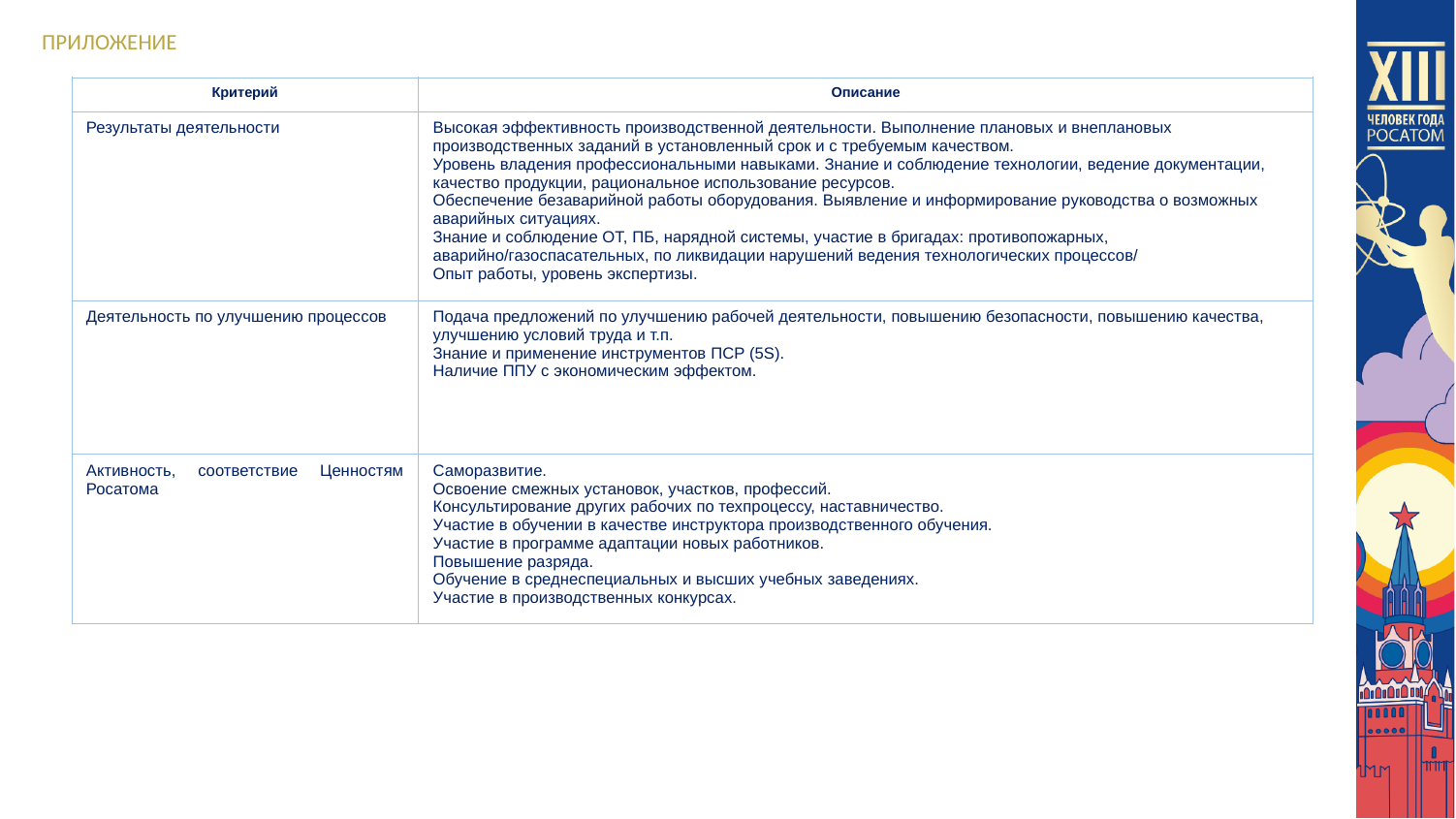

ПРИЛОЖЕНИЕ
| Критерий | Описание |
| --- | --- |
| Результаты деятельности | Высокая эффективность производственной деятельности. Выполнение плановых и внеплановых производственных заданий в установленный срок и с требуемым качеством. Уровень владения профессиональными навыками. Знание и соблюдение технологии, ведение документации, качество продукции, рациональное использование ресурсов. Обеспечение безаварийной работы оборудования. Выявление и информирование руководства о возможных аварийных ситуациях. Знание и соблюдение ОТ, ПБ, нарядной системы, участие в бригадах: противопожарных, аварийно/газоспасательных, по ликвидации нарушений ведения технологических процессов/ Опыт работы, уровень экспертизы. |
| Деятельность по улучшению процессов | Подача предложений по улучшению рабочей деятельности, повышению безопасности, повышению качества, улучшению условий труда и т.п. Знание и применение инструментов ПСР (5S). Наличие ППУ с экономическим эффектом. |
| Активность, соответствие Ценностям Росатома | Саморазвитие. Освоение смежных установок, участков, профессий. Консультирование других рабочих по техпроцессу, наставничество. Участие в обучении в качестве инструктора производственного обучения. Участие в программе адаптации новых работников. Повышение разряда. Обучение в среднеспециальных и высших учебных заведениях. Участие в производственных конкурсах. |